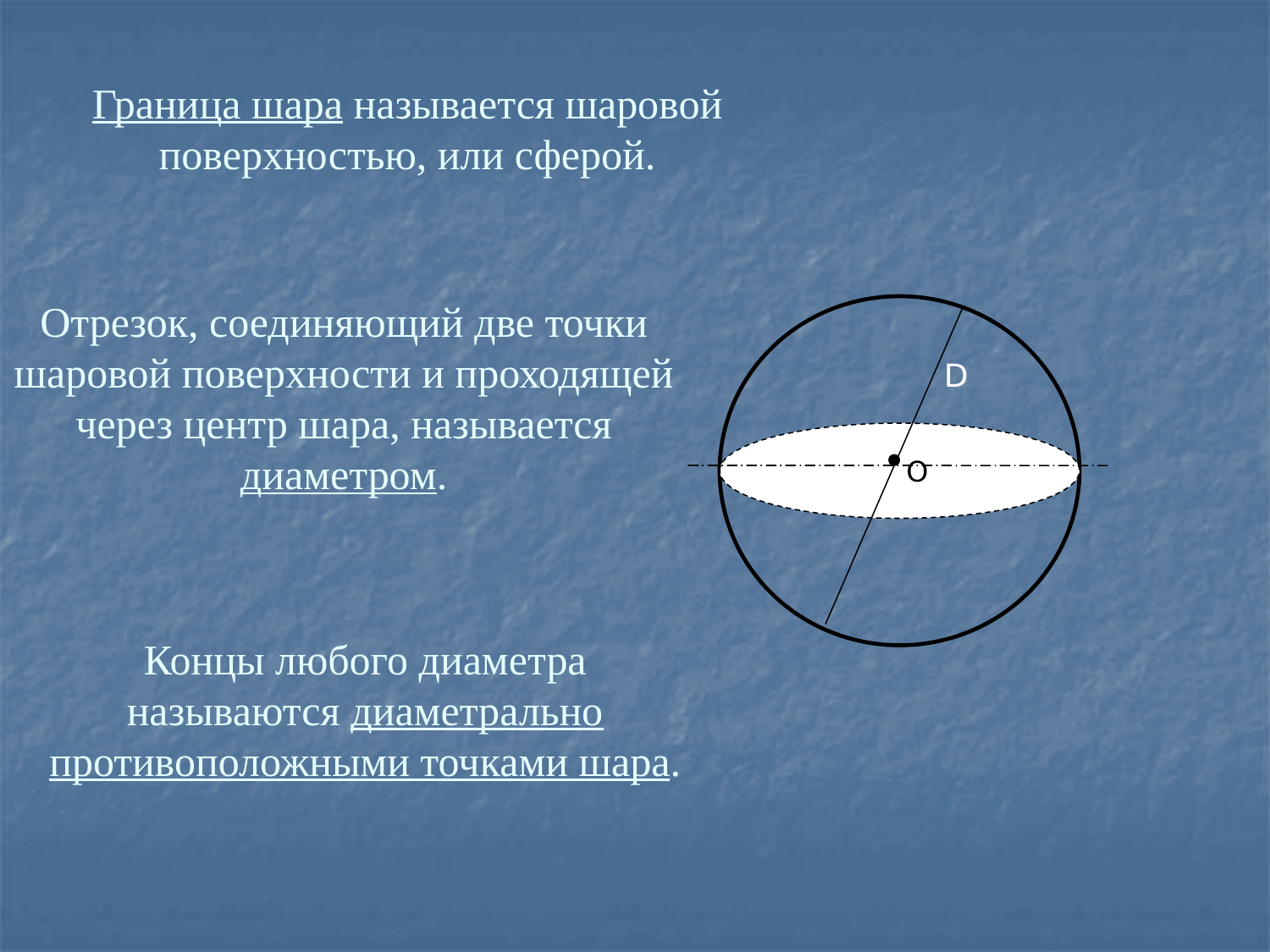

Граница шара называется шаровой поверхностью, или сферой.
Отрезок, соединяющий две точки шаровой поверхности и проходящей через центр шара, называется диаметром.

D
    О

Концы любого диаметра называются диаметрально противоположными точками шара.